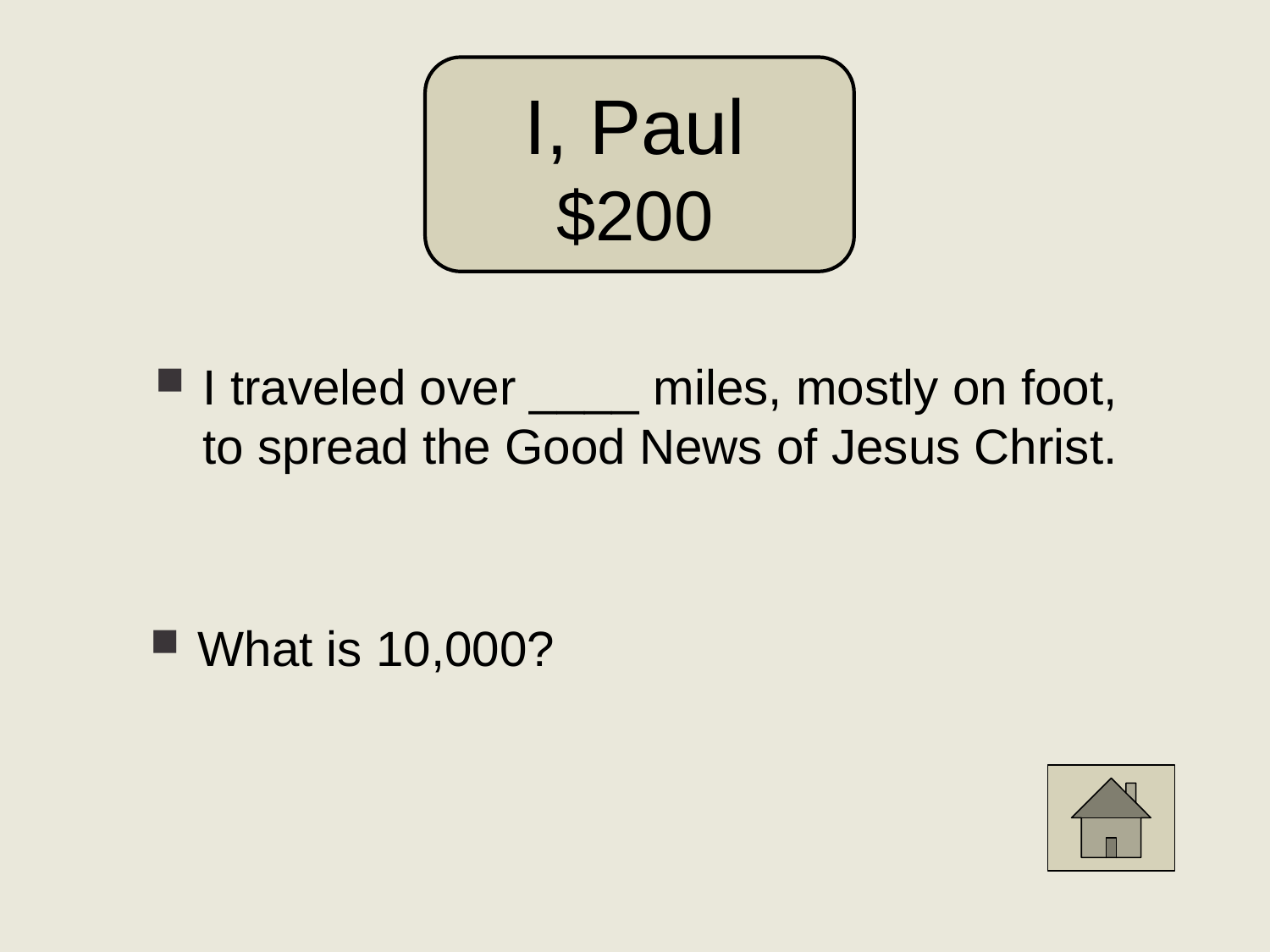

# I, Paul $200

I traveled over ____ miles, mostly on foot, to spread the Good News of Jesus Christ.
What is 10,000?